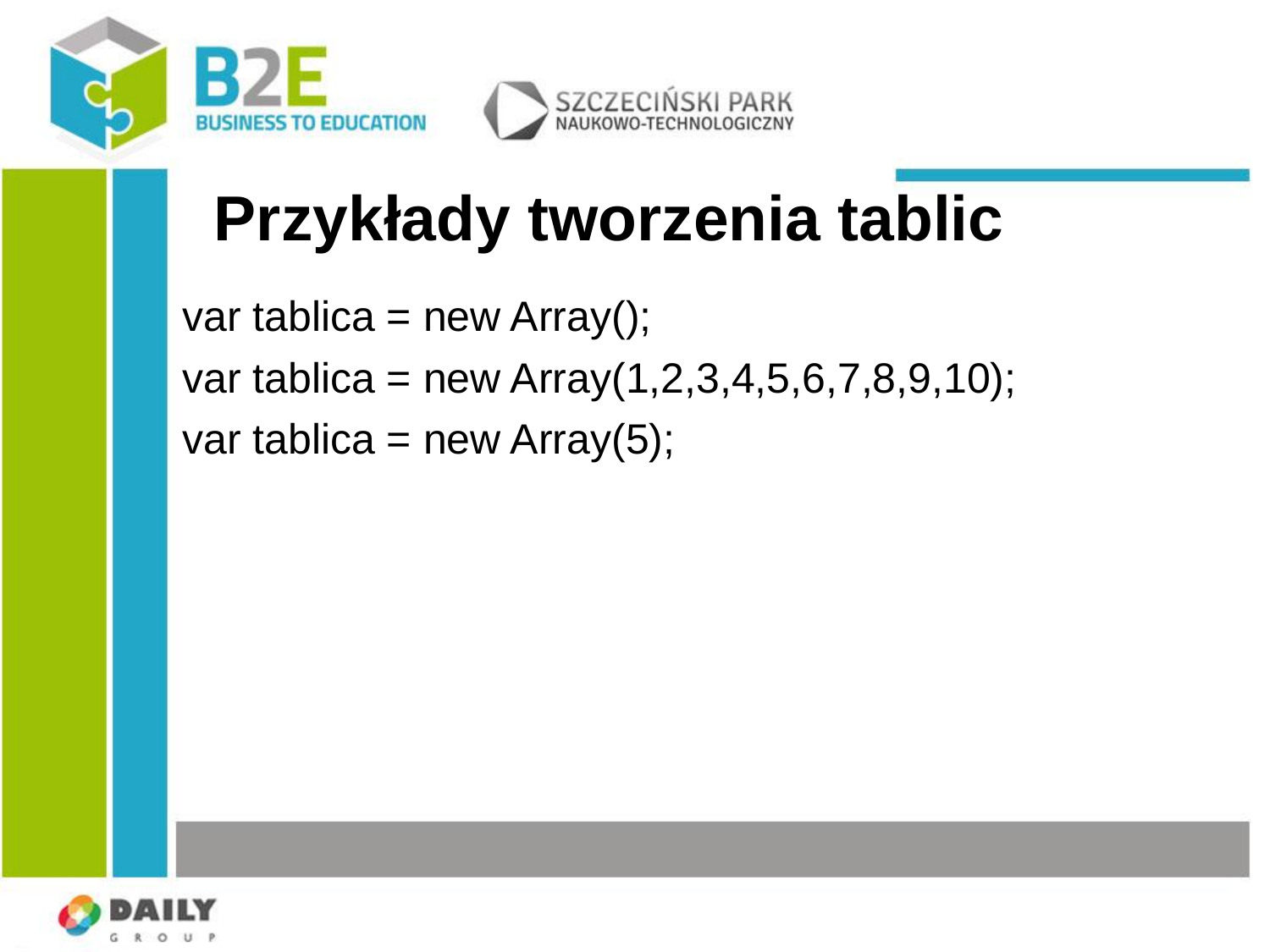

# Przykłady tworzenia tablic
var tablica = new Array();
var tablica = new Array(1,2,3,4,5,6,7,8,9,10);
var tablica = new Array(5);